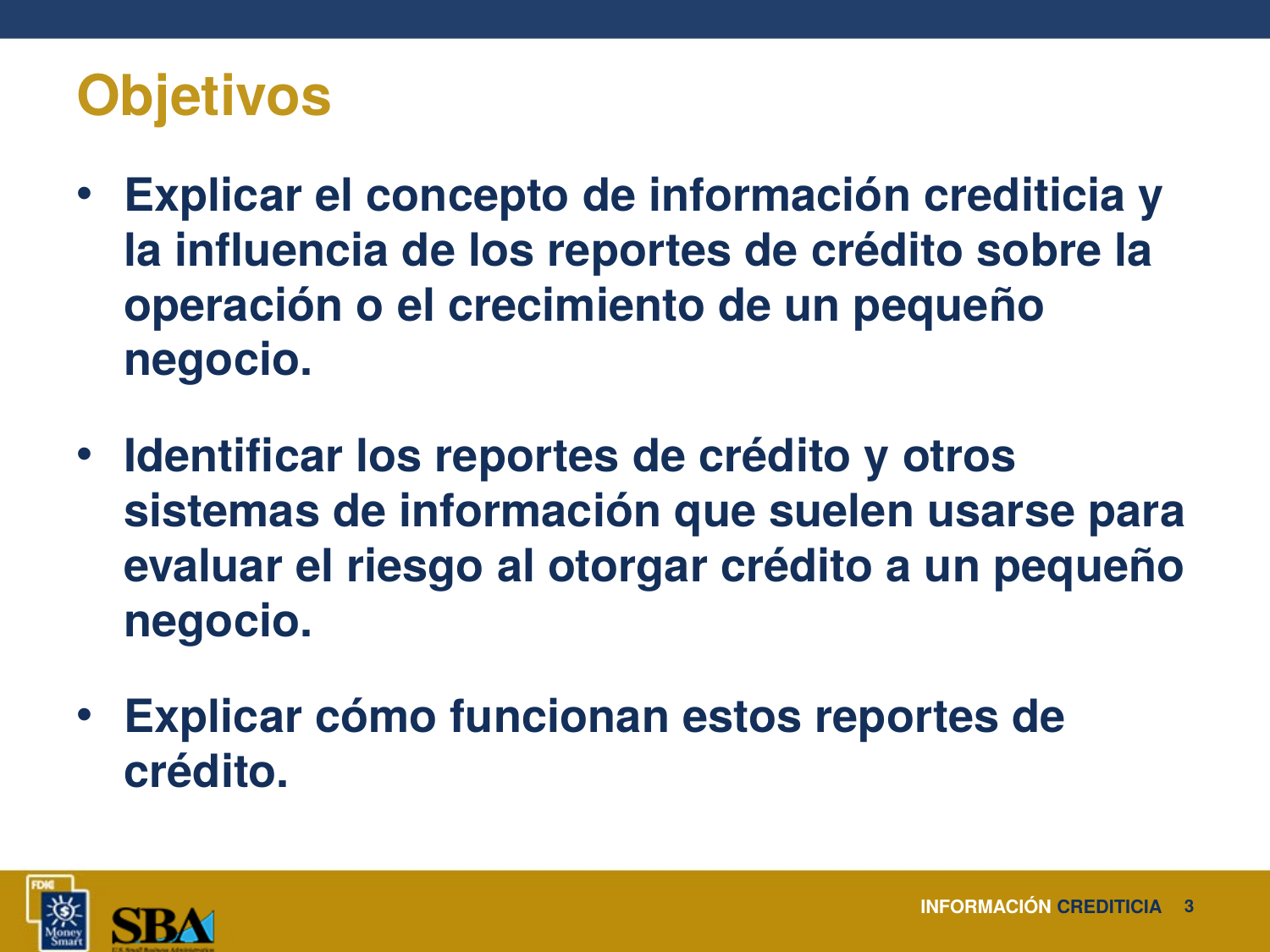

# Objetivos
Explicar el concepto de información crediticia y la influencia de los reportes de crédito sobre la operación o el crecimiento de un pequeño negocio.
Identificar los reportes de crédito y otros sistemas de información que suelen usarse para evaluar el riesgo al otorgar crédito a un pequeño negocio.
Explicar cómo funcionan estos reportes de crédito.